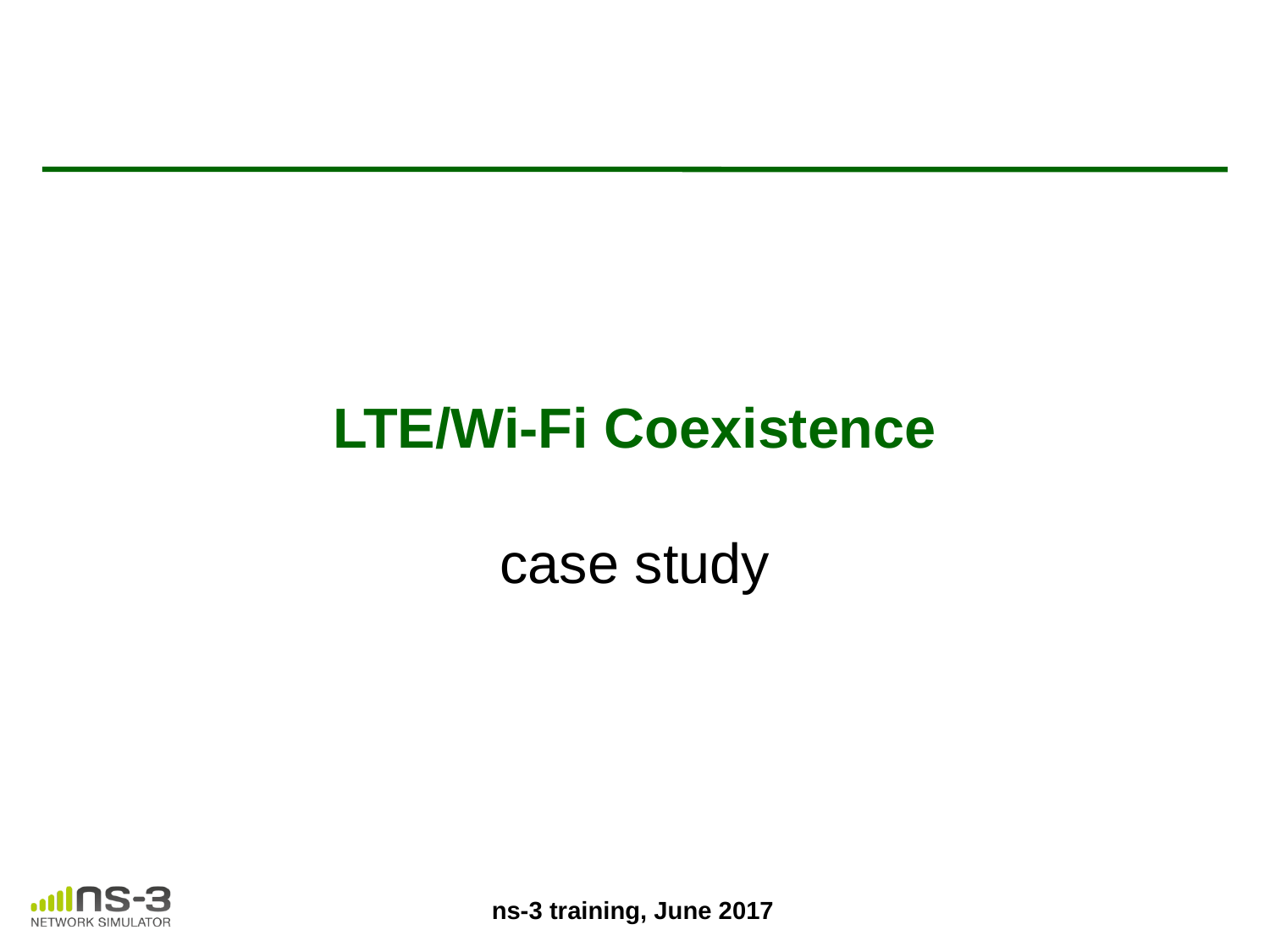

# LTE/Wi-Fi Coexistence case study
ns-3 training, June 2017